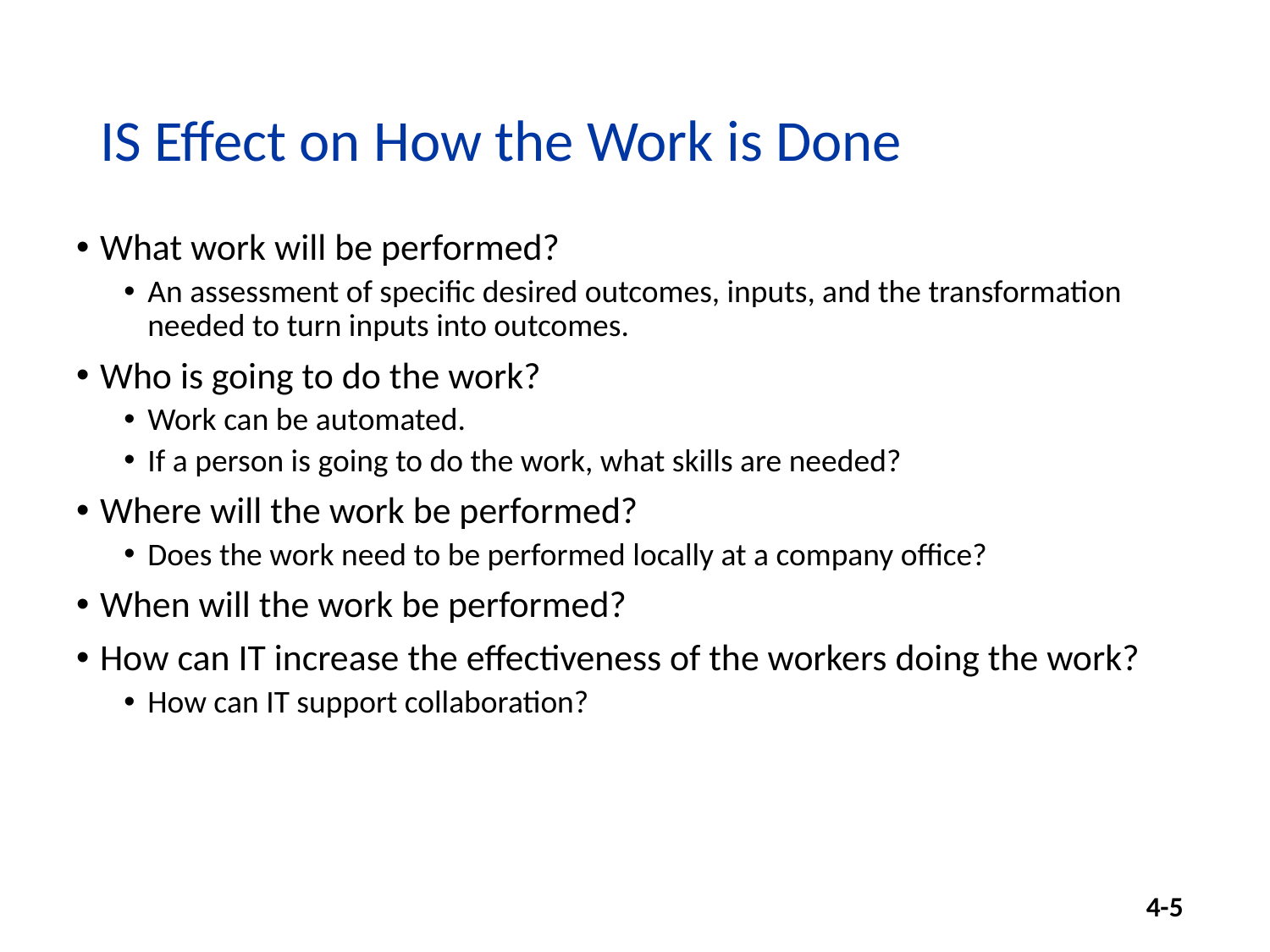

# IS Effect on How the Work is Done
What work will be performed?
An assessment of specific desired outcomes, inputs, and the transformation needed to turn inputs into outcomes.
Who is going to do the work?
Work can be automated.
If a person is going to do the work, what skills are needed?
Where will the work be performed?
Does the work need to be performed locally at a company office?
When will the work be performed?
How can IT increase the effectiveness of the workers doing the work?
How can IT support collaboration?